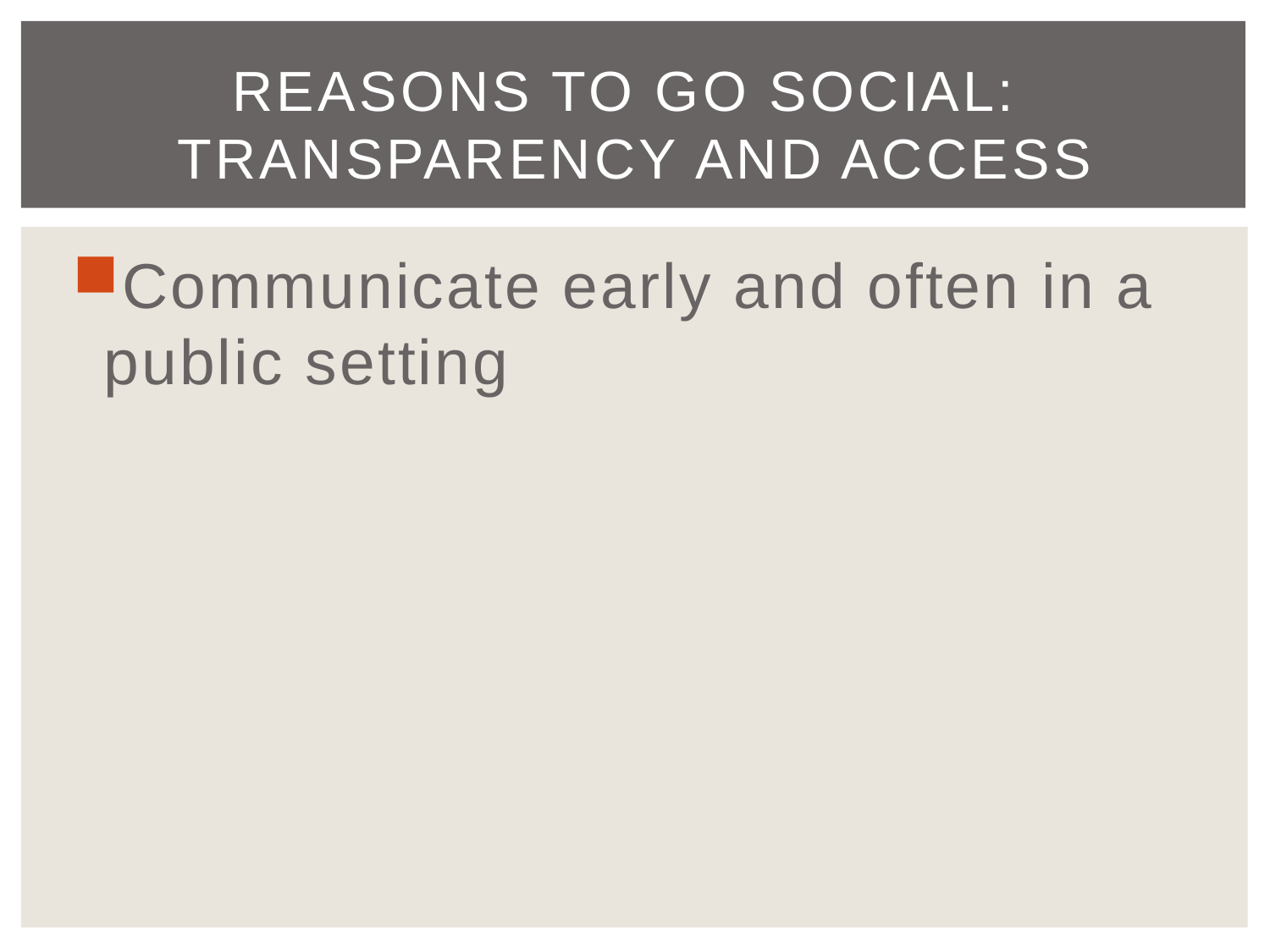

# Reasons to go social: Transparency and access
Communicate early and often in a public setting